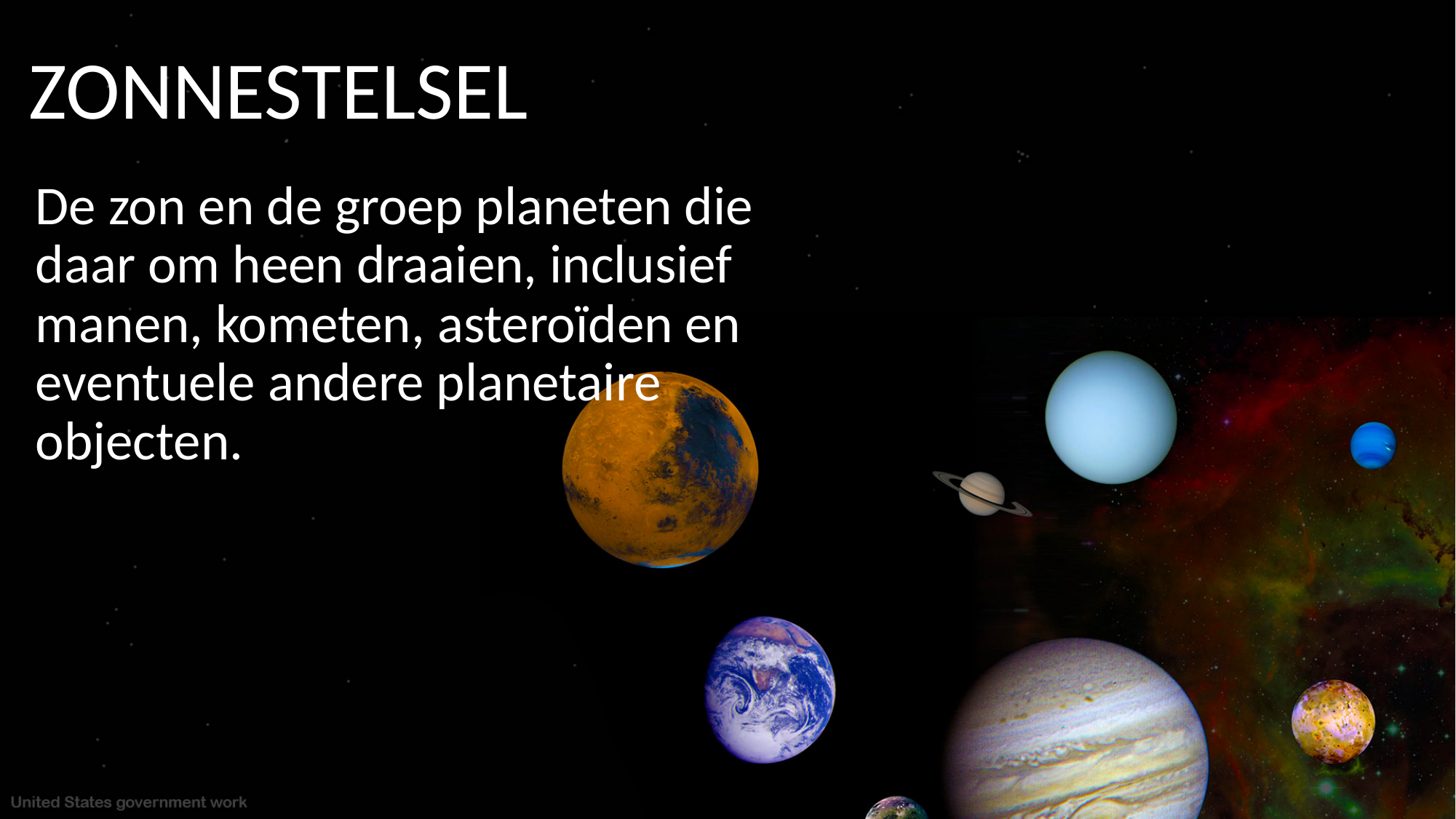

# ZONNESTELSEL
De zon en de groep planeten die daar om heen draaien, inclusief manen, kometen, asteroïden en eventuele andere planetaire objecten.